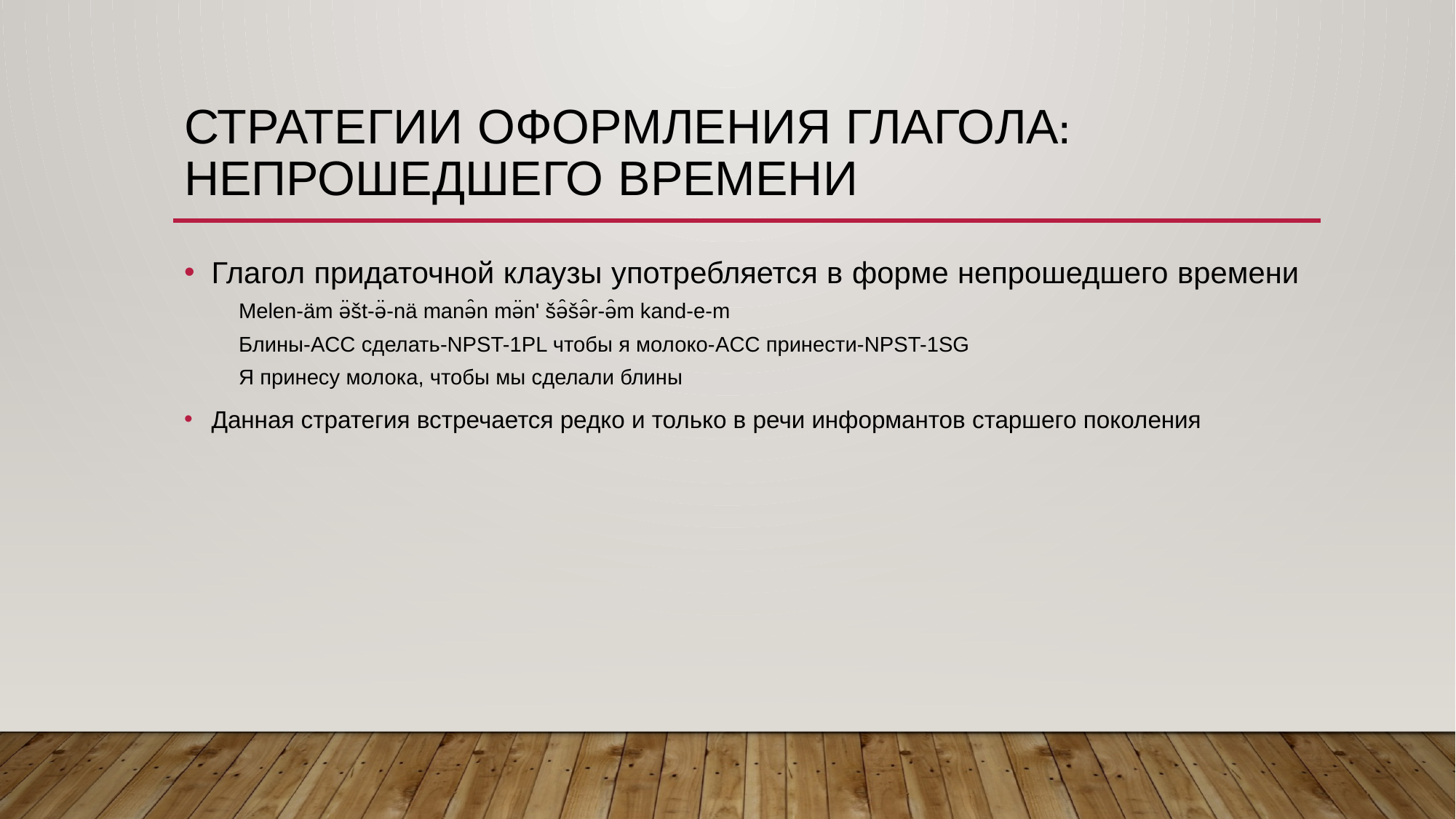

# Стратегии оформления глагола: непрошедшего времени
Глагол придаточной клаузы употребляется в форме непрошедшего времени
Melen-äm ə̈št-ə̈-nä manə̑n mə̈n' šə̑šə̑r-ə̑m kand-e-m
Блины-ACC сделать-NPST-1PL чтобы я молоко-ACC принести-NPST-1SG
Я принесу молока, чтобы мы сделали блины
Данная стратегия встречается редко и только в речи информантов старшего поколения